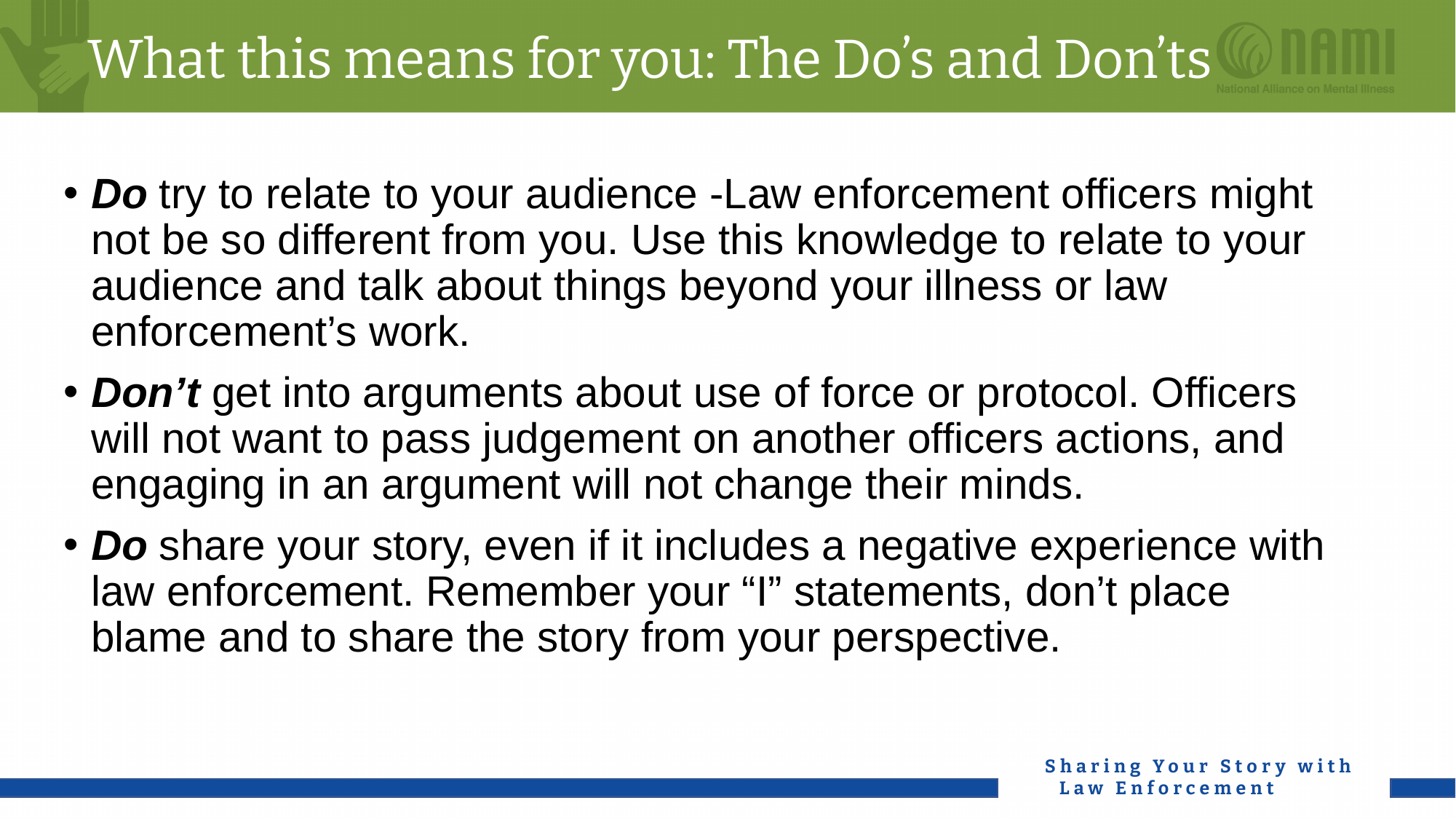

# What this means for you: The Do’s and Don’ts
Do try to relate to your audience -Law enforcement officers might not be so different from you. Use this knowledge to relate to your audience and talk about things beyond your illness or law enforcement’s work.
Don’t get into arguments about use of force or protocol. Officers will not want to pass judgement on another officers actions, and engaging in an argument will not change their minds.
Do share your story, even if it includes a negative experience with law enforcement. Remember your “I” statements, don’t place blame and to share the story from your perspective.
Sharing Your Story with
Law Enforcement